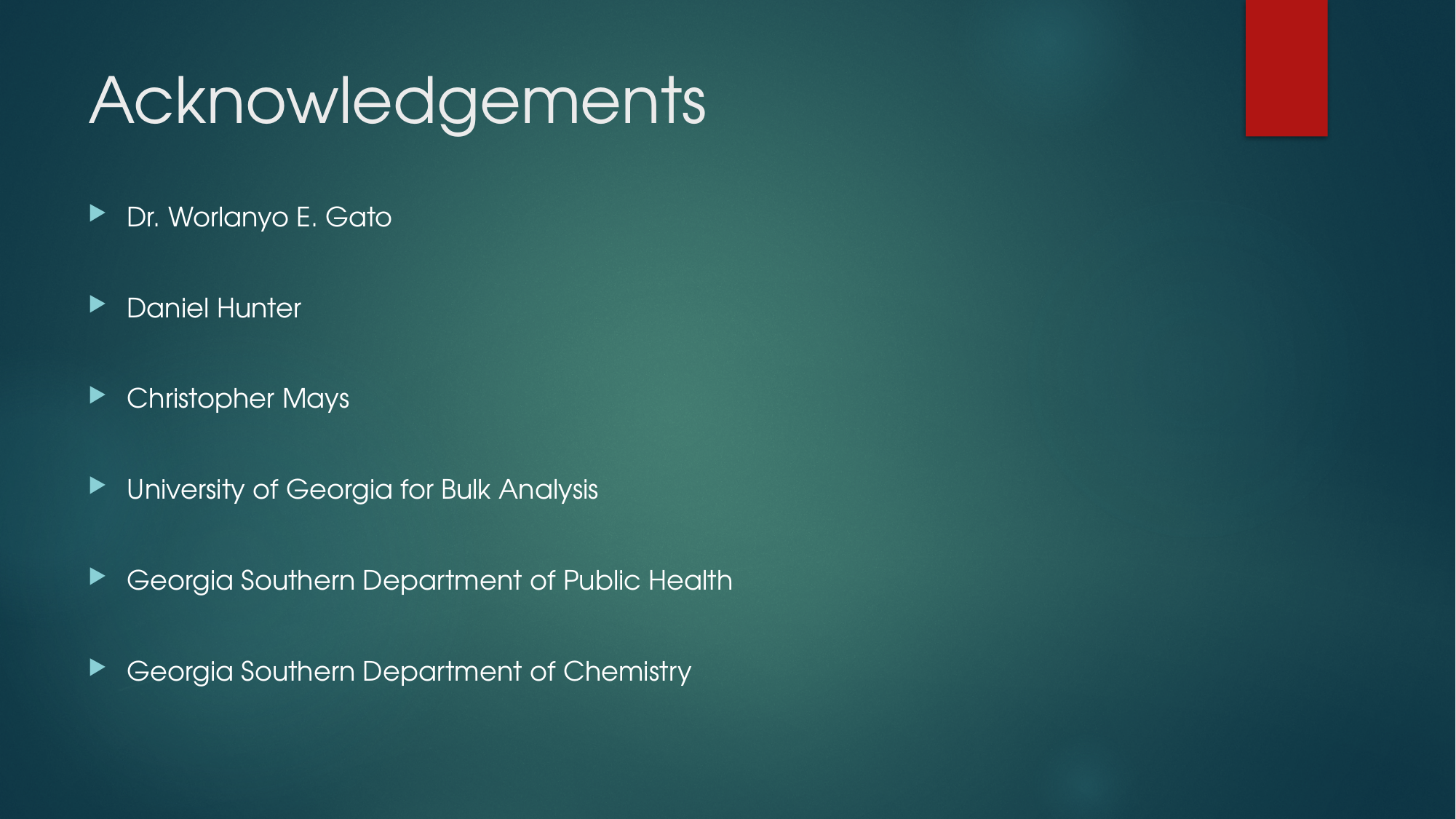

# Acknowledgements
Dr. Worlanyo E. Gato

Daniel Hunter

Christopher Mays

University of Georgia for Bulk Analysis

Georgia Southern Department of Public Health

Georgia Southern Department of Chemistry